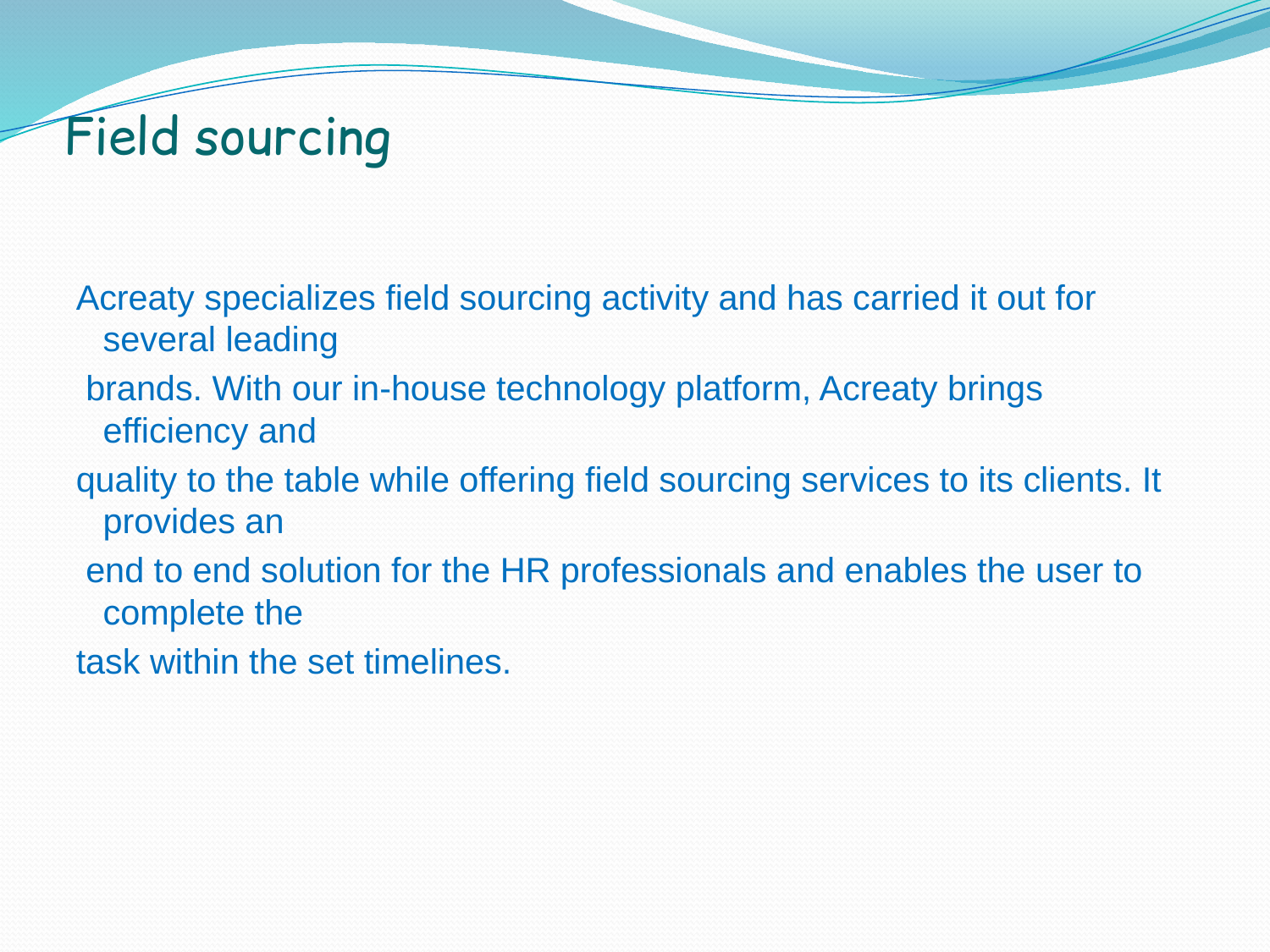

# Field sourcing
Acreaty specializes field sourcing activity and has carried it out for several leading
 brands. With our in-house technology platform, Acreaty brings efficiency and
quality to the table while offering field sourcing services to its clients. It provides an
 end to end solution for the HR professionals and enables the user to complete the
task within the set timelines.